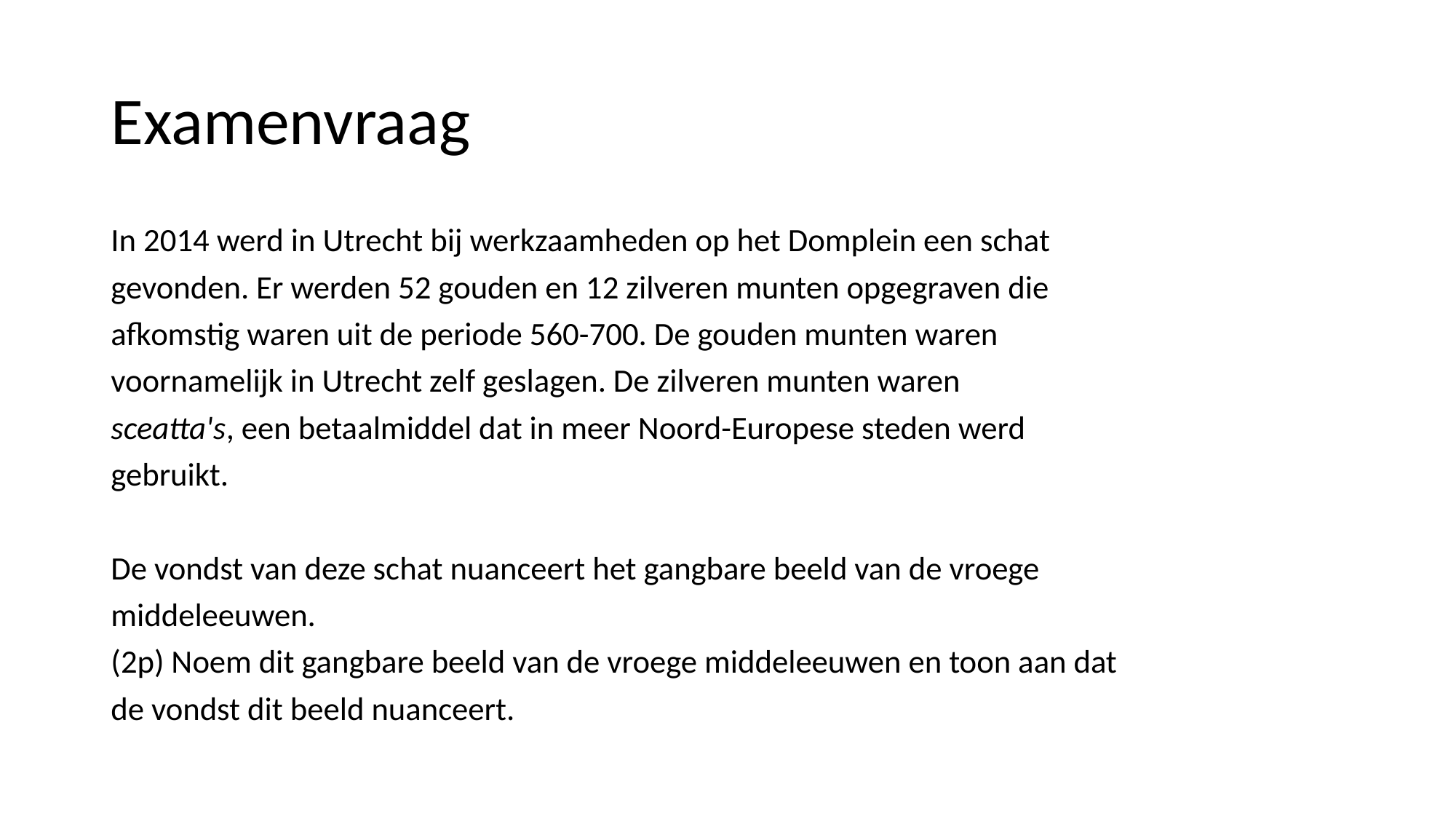

# Examenvraag
In 2014 werd in Utrecht bij werkzaamheden op het Domplein een schat
gevonden. Er werden 52 gouden en 12 zilveren munten opgegraven die
afkomstig waren uit de periode 560-700. De gouden munten waren
voornamelijk in Utrecht zelf geslagen. De zilveren munten waren
sceatta's, een betaalmiddel dat in meer Noord-Europese steden werd
gebruikt.

De vondst van deze schat nuanceert het gangbare beeld van de vroege
middeleeuwen.
(2p) Noem dit gangbare beeld van de vroege middeleeuwen en toon aan dat
de vondst dit beeld nuanceert.